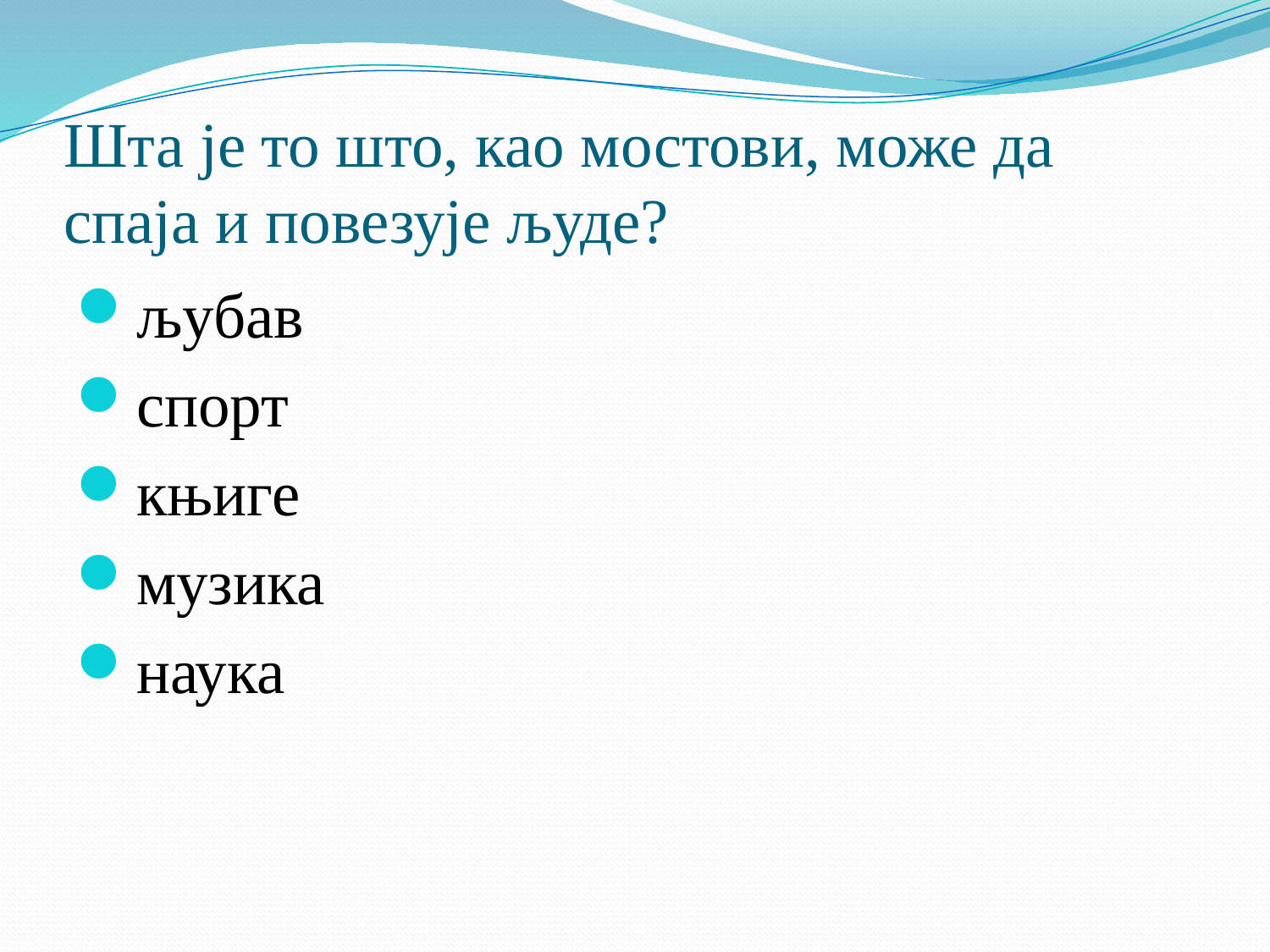

# Шта је то што, као мостови, може да спаја и повезује људе?
љубав
спорт
књиге
музика
наука